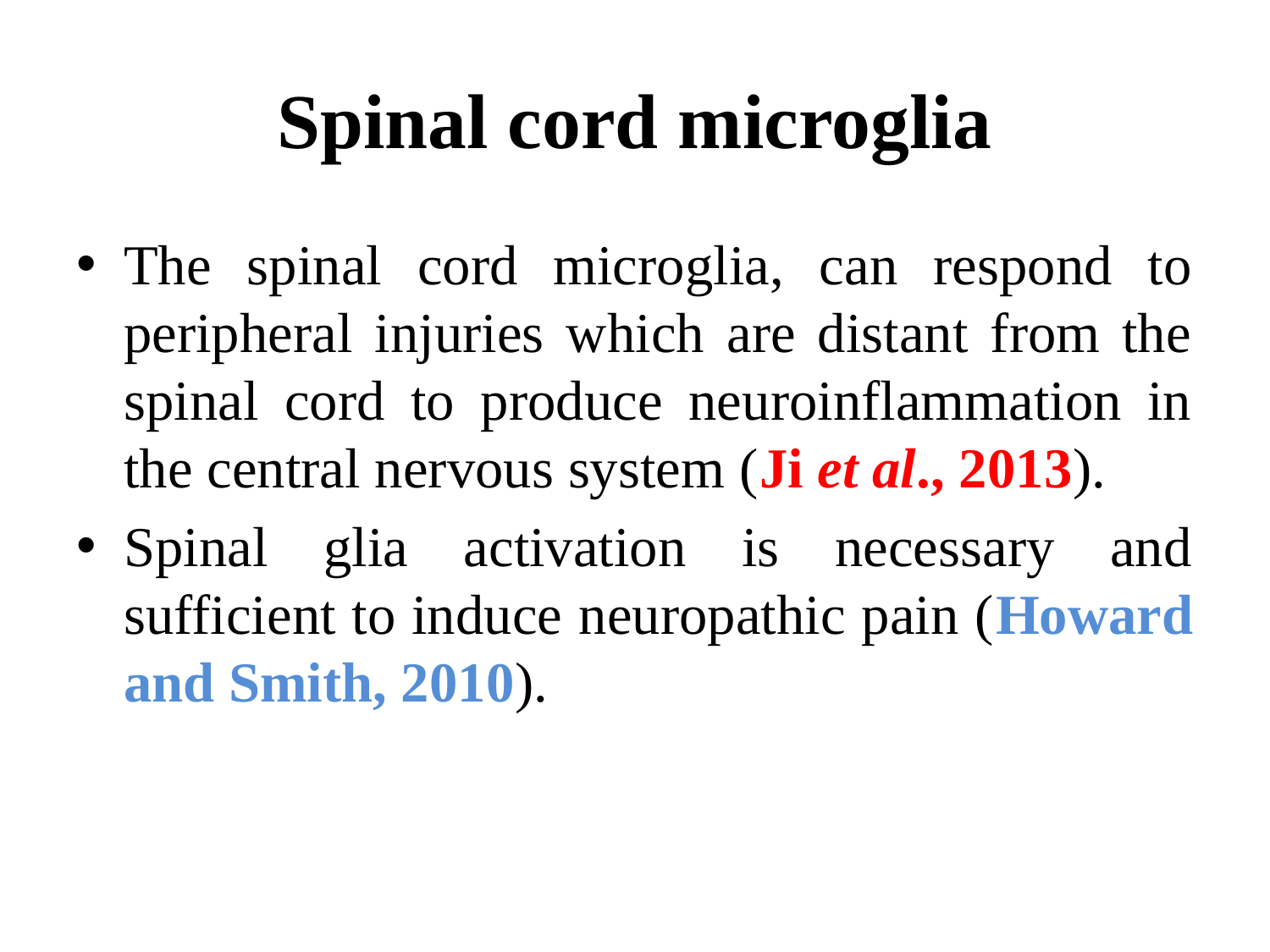

# Spinal cord microglia
The spinal cord microglia, can respond to peripheral injuries which are distant from the spinal cord to produce neuroinflammation in the central nervous system (Ji et al., 2013).
Spinal glia activation is necessary and sufficient to induce neuropathic pain (Howard and Smith, 2010).